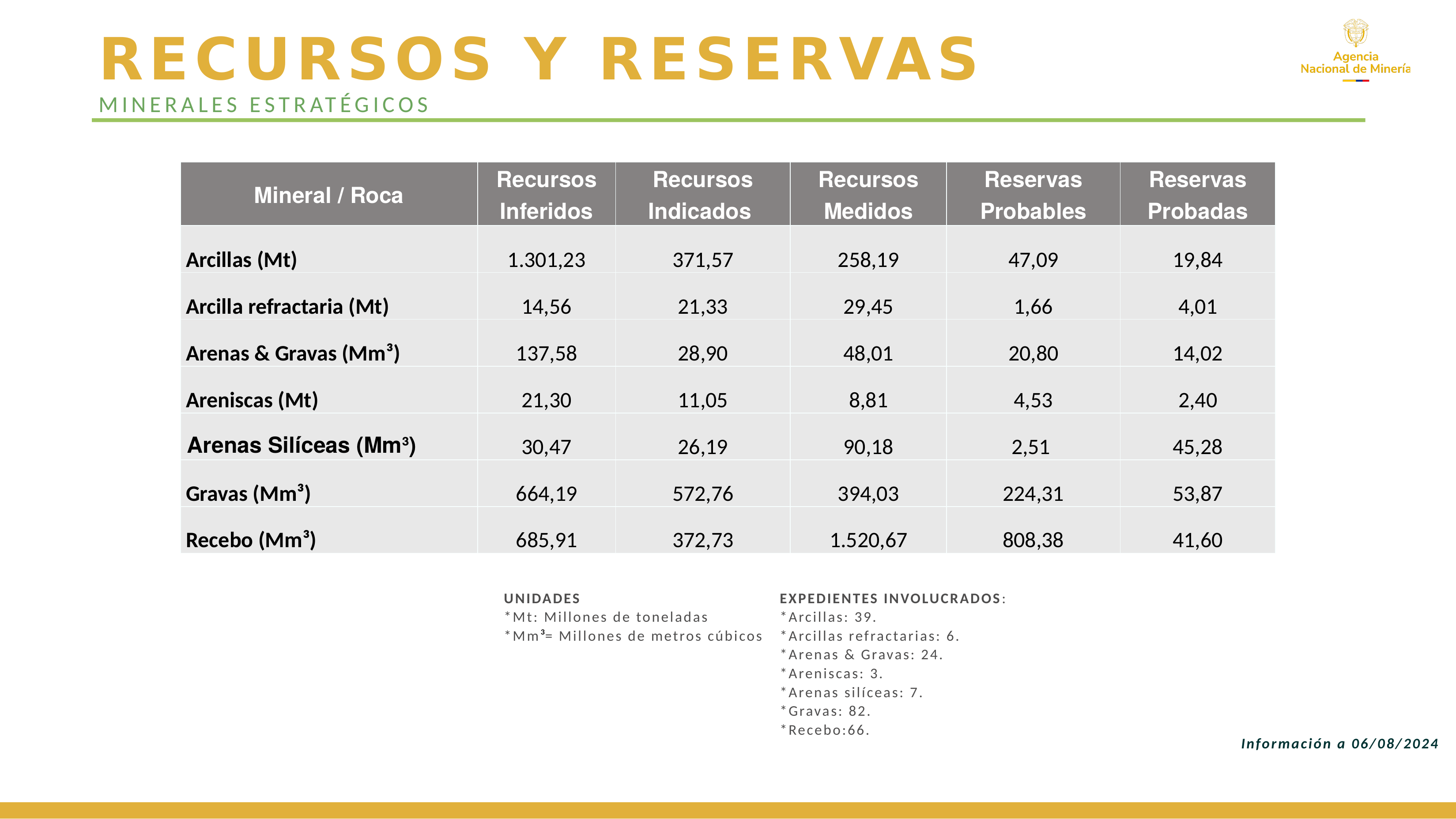

# RECURSOS Y RESERVAS MINERALES ESTRATÉGICOS

| Mineral / Roca | Recursos Inferidos | Recursos Indicados | Recursos Medidos | Reservas Probables | Reservas Probadas |
| --- | --- | --- | --- | --- | --- |
| Arcillas (Mt) | 1.301,23 | 371,57 | 258,19 | 47,09 | 19,84 |
| Arcilla refractaria (Mt) | 14,56 | 21,33 | 29,45 | 1,66 | 4,01 |
| Arenas & Gravas (Mm³) | 137,58 | 28,90 | 48,01 | 20,80 | 14,02 |
| Areniscas (Mt) | 21,30 | 11,05 | 8,81 | 4,53 | 2,40 |
| Arenas Silíceas (Mm³) | 30,47 | 26,19 | 90,18 | 2,51 | 45,28 |
| Gravas (Mm³) | 664,19 | 572,76 | 394,03 | 224,31 | 53,87 |
| Recebo (Mm³) | 685,91 | 372,73 | 1.520,67 | 808,38 | 41,60 |
UNIDADES
*Mt: Millones de toneladas
*Mm³= Millones de metros cúbicos

EXPEDIENTES INVOLUCRADOS:
*Arcillas: 39.
*Arcillas refractarias: 6.
*Arenas & Gravas: 24.
*Areniscas: 3.
*Arenas silíceas: 7.
*Gravas: 82.
*Recebo:66.
Información a 06/08/2024